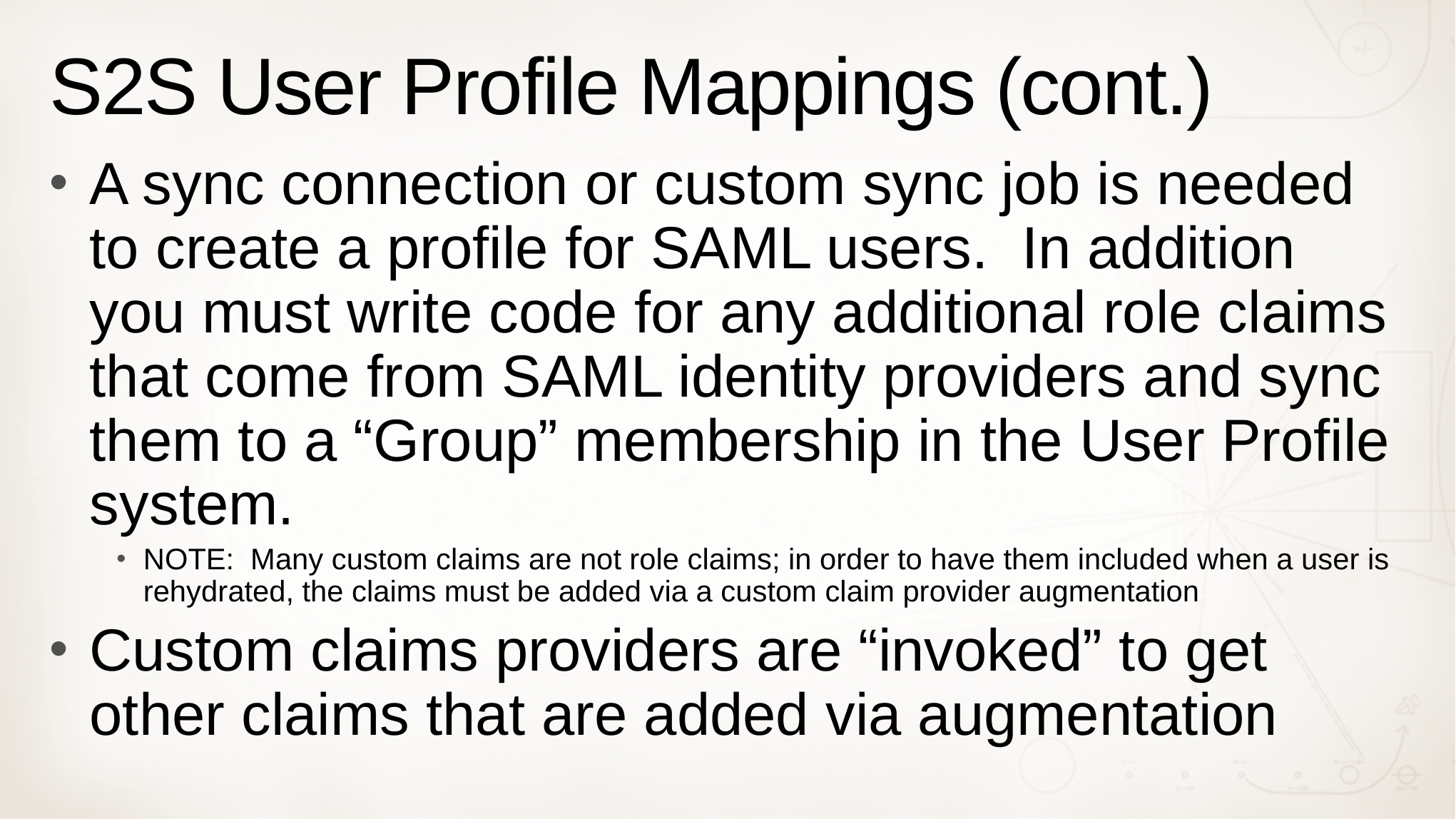

# S2S User Profile Mappings (cont.)
A sync connection or custom sync job is needed to create a profile for SAML users.  In addition you must write code for any additional role claims that come from SAML identity providers and sync them to a “Group” membership in the User Profile system.
NOTE:  Many custom claims are not role claims; in order to have them included when a user is rehydrated, the claims must be added via a custom claim provider augmentation
Custom claims providers are “invoked” to get other claims that are added via augmentation